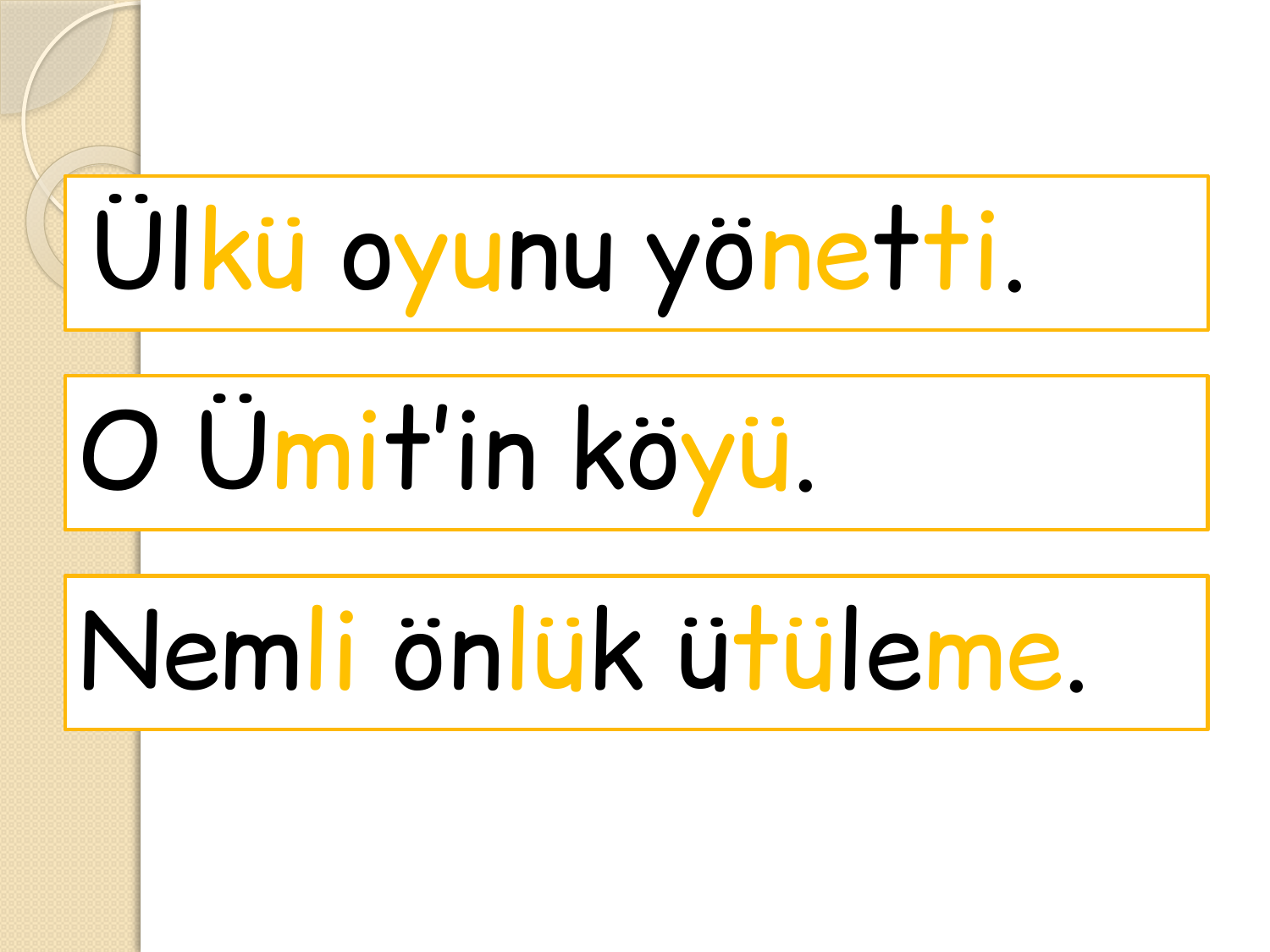

Ülkü oyunu yönetti.
O Ümit’in köyü.
Nemli önlük ütüleme.